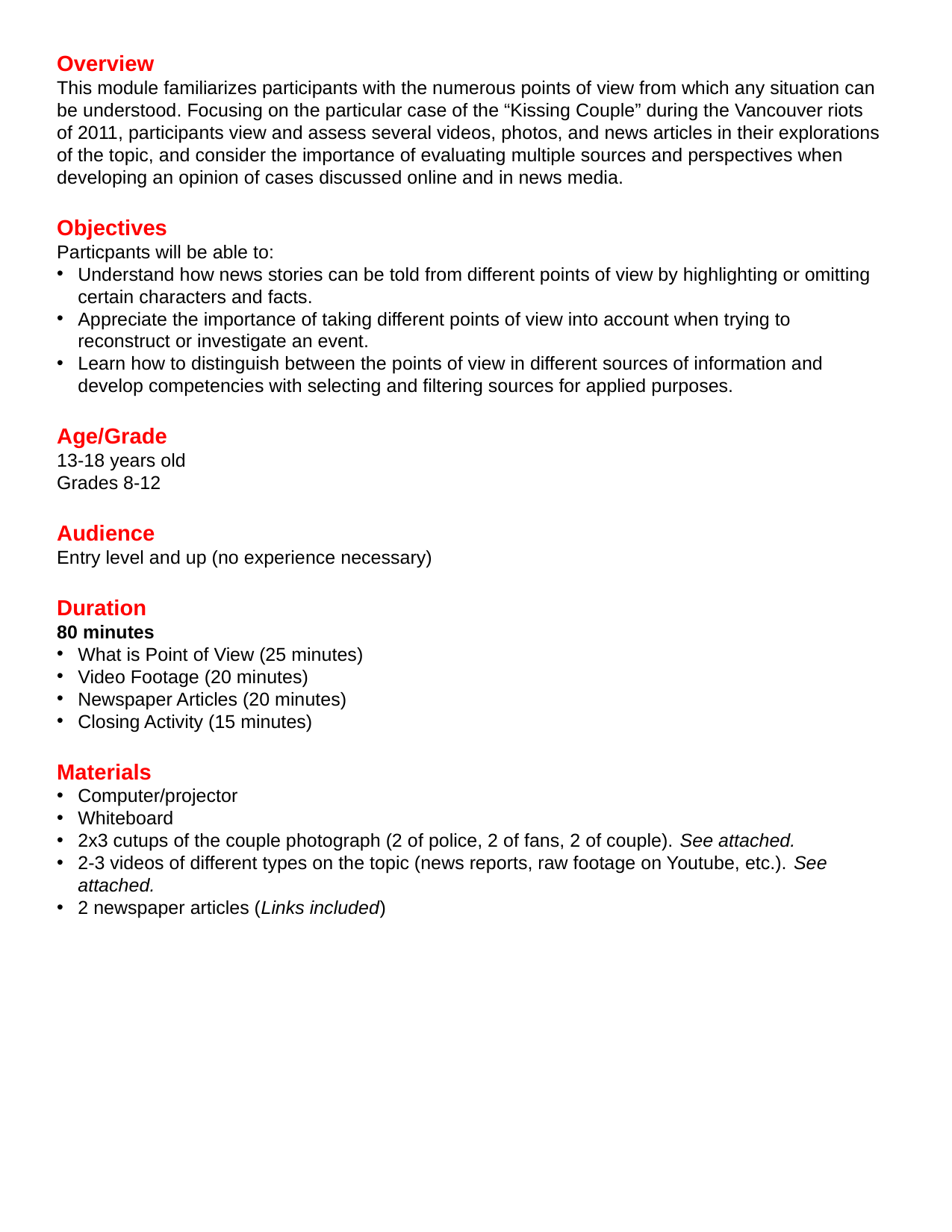

Overview
This module familiarizes participants with the numerous points of view from which any situation can be understood. Focusing on the particular case of the “Kissing Couple” during the Vancouver riots of 2011, participants view and assess several videos, photos, and news articles in their explorations of the topic, and consider the importance of evaluating multiple sources and perspectives when developing an opinion of cases discussed online and in news media.

Objectives
Particpants will be able to:
Understand how news stories can be told from different points of view by highlighting or omitting certain characters and facts.
Appreciate the importance of taking different points of view into account when trying to reconstruct or investigate an event.
Learn how to distinguish between the points of view in different sources of information and develop competencies with selecting and filtering sources for applied purposes.

Age/Grade
13-18 years old
Grades 8-12

Audience
Entry level and up (no experience necessary)

Duration
80 minutes
What is Point of View (25 minutes)
Video Footage (20 minutes)
Newspaper Articles (20 minutes)
Closing Activity (15 minutes)

Materials
Computer/projector
Whiteboard
2x3 cutups of the couple photograph (2 of police, 2 of fans, 2 of couple). See attached.
2-3 videos of different types on the topic (news reports, raw footage on Youtube, etc.). See attached.
2 newspaper articles (Links included)